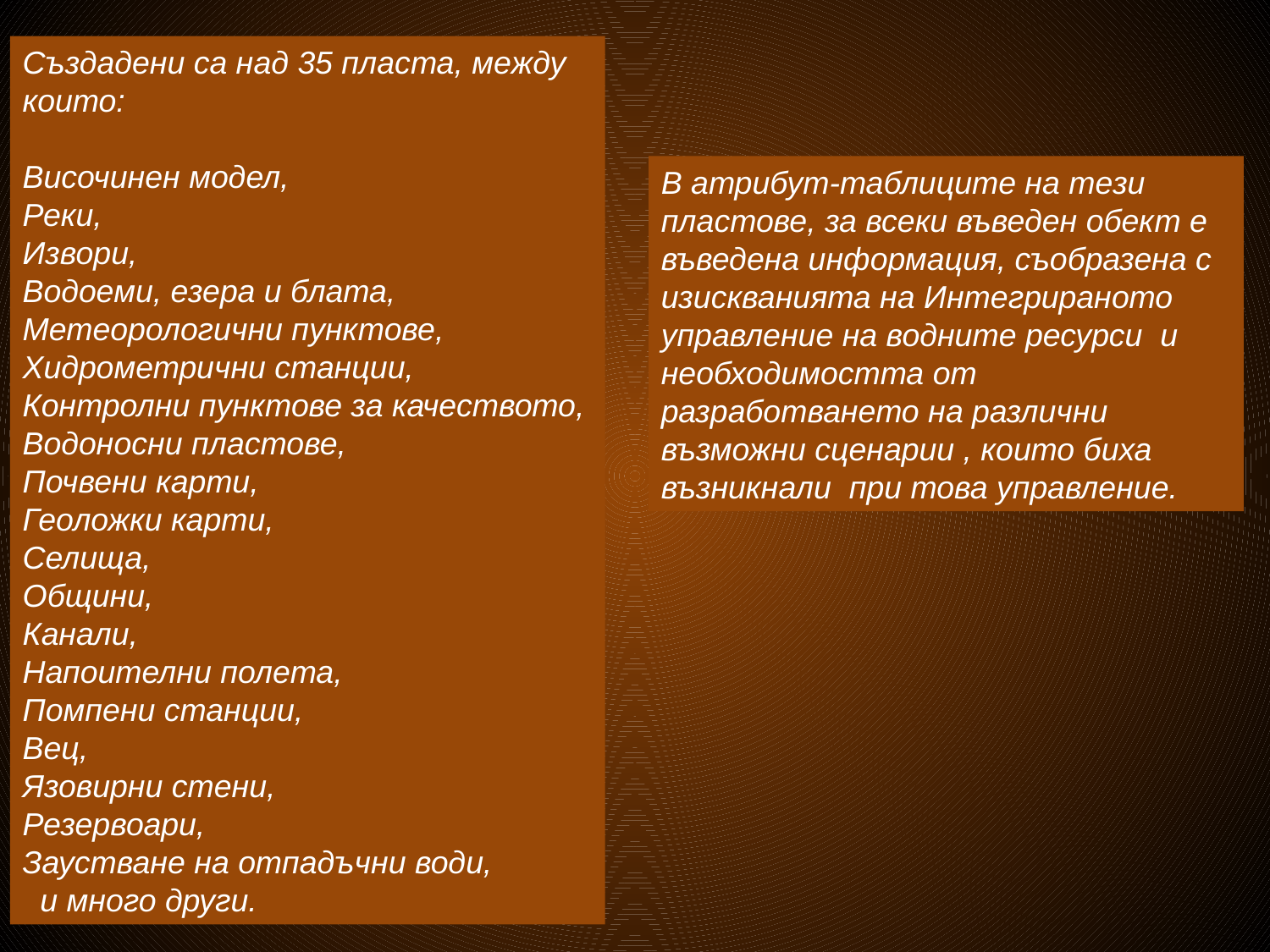

Създадени са над 35 пласта, между  които:

Височинен модел,
Реки,
Извори,
Водоеми, езера и блата,
Метеорологични пунктове,
Хидрометрични станции,
Контролни пунктове за качеството,
Водоносни пластове,
Почвени карти,
Геоложки карти,
Селища,
Общини,
Канали,
Напоителни полета,
Помпени станции,
Вец,
Язовирни стени,
Резервоари,
Заустване на отпадъчни води,
  и много други.
В атрибут-таблиците на тези пластове, за всеки въведен обект е въведена информация, съобразена с изискванията на Интегрираното управление на водните ресурси  и необходимостта от разработването на различни възможни сценарии , които биха възникнали  при това управление.